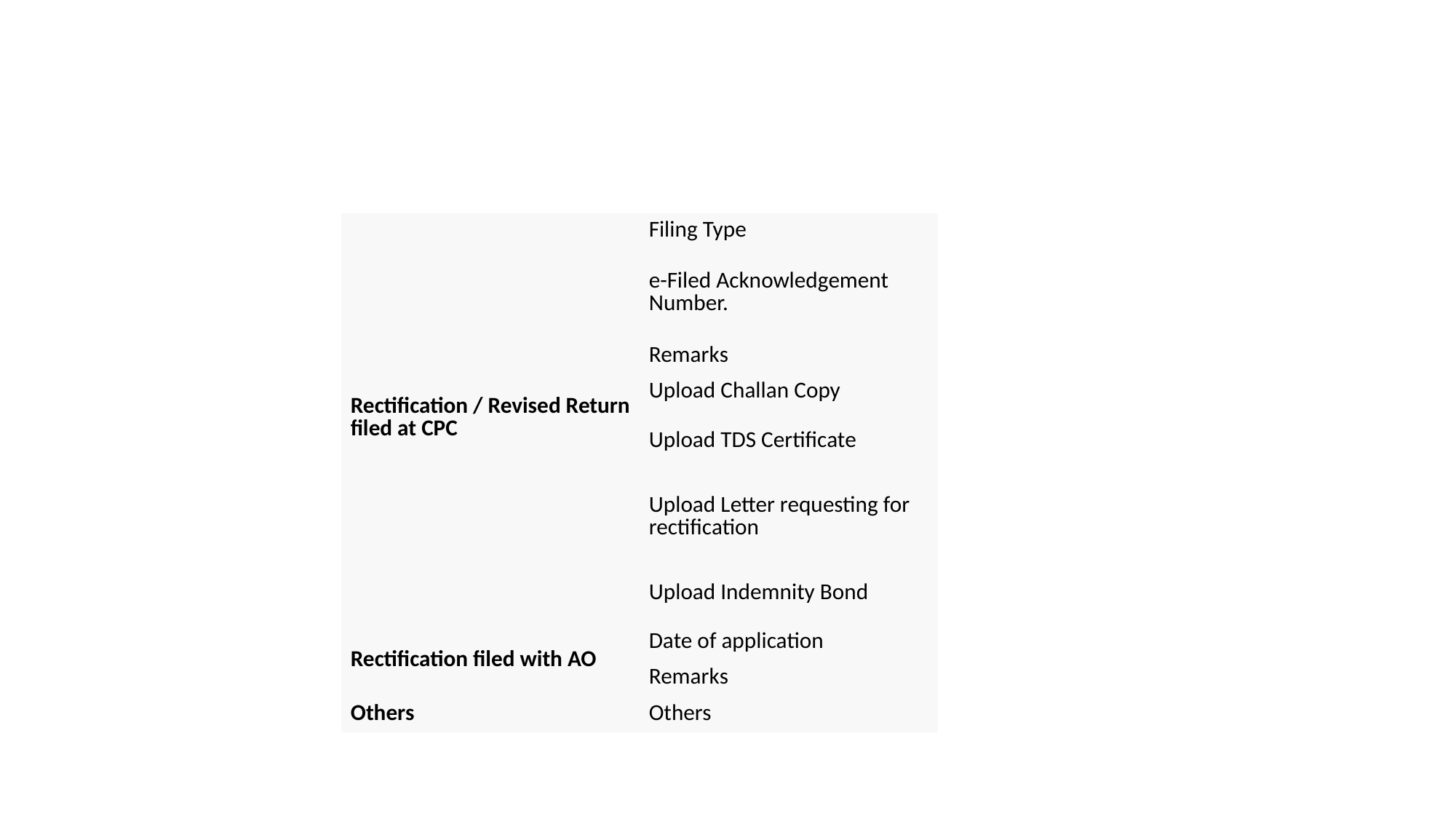

#
| Rectification / Revised Return filed at CPC | Filing Type |
| --- | --- |
|  | e-Filed Acknowledgement Number. |
|  | Remarks |
|  | Upload Challan Copy |
|  | Upload TDS Certificate |
|  | Upload Letter requesting for rectification |
|  | Upload Indemnity Bond |
| Rectification filed with AO | Date of application |
|  | Remarks |
| Others | Others |